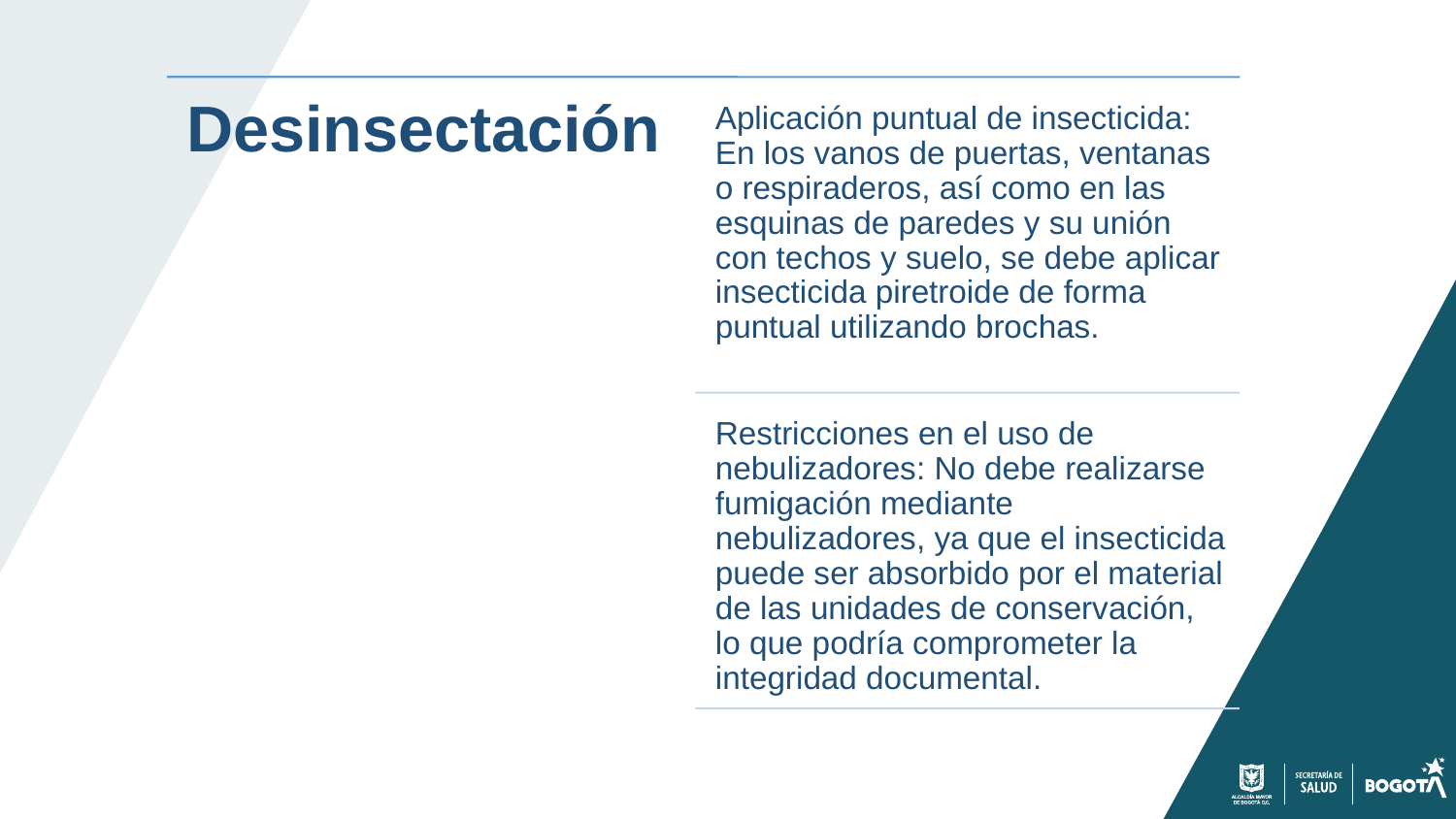

Desinsectación
Aplicación puntual de insecticida: En los vanos de puertas, ventanas o respiraderos, así como en las esquinas de paredes y su unión con techos y suelo, se debe aplicar insecticida piretroide de forma puntual utilizando brochas.
Restricciones en el uso de nebulizadores: No debe realizarse fumigación mediante nebulizadores, ya que el insecticida puede ser absorbido por el material de las unidades de conservación, lo que podría comprometer la integridad documental.